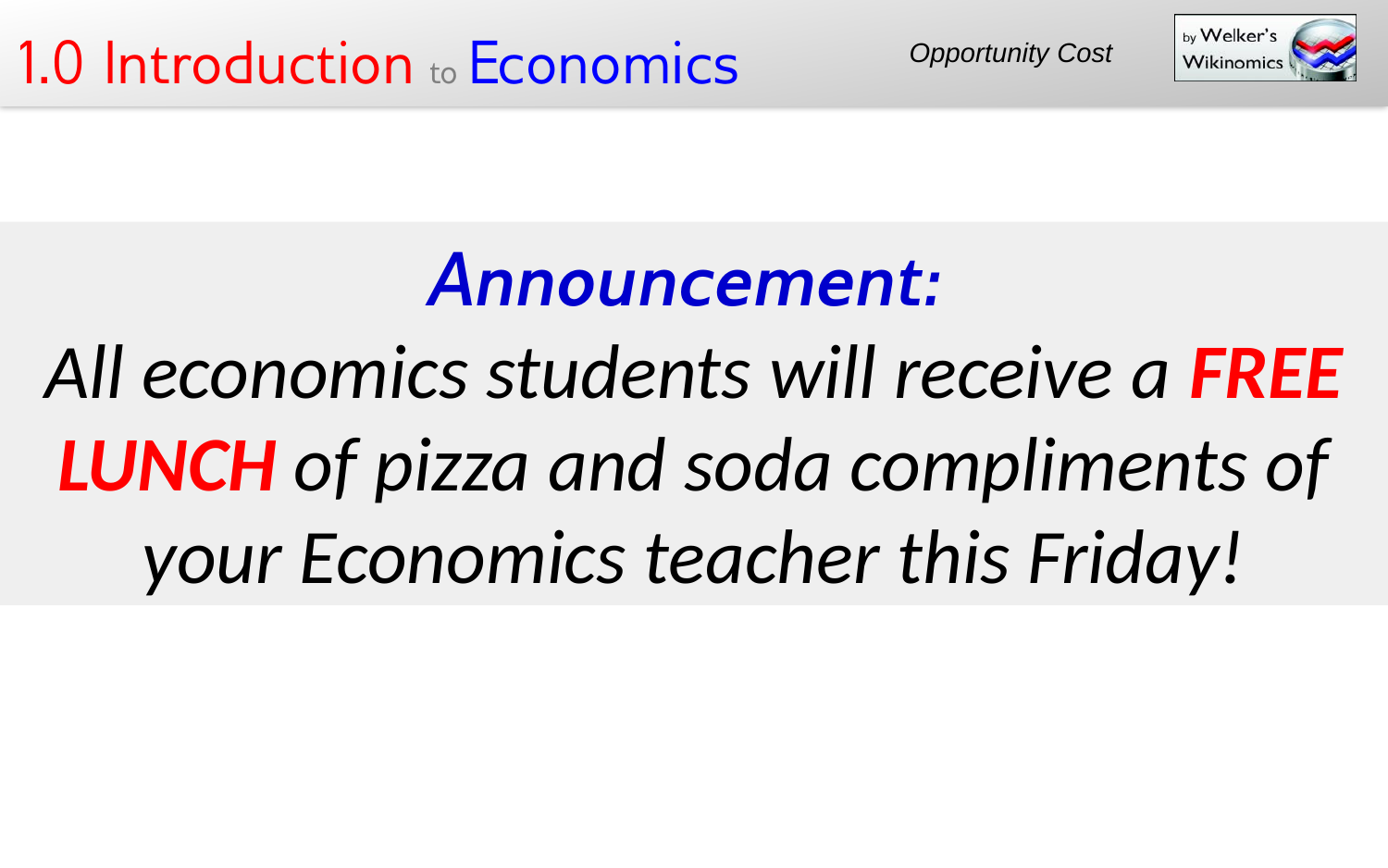

Opportunity Cost
Announcement:
All economics students will receive a FREE LUNCH of pizza and soda compliments of your Economics teacher this Friday!